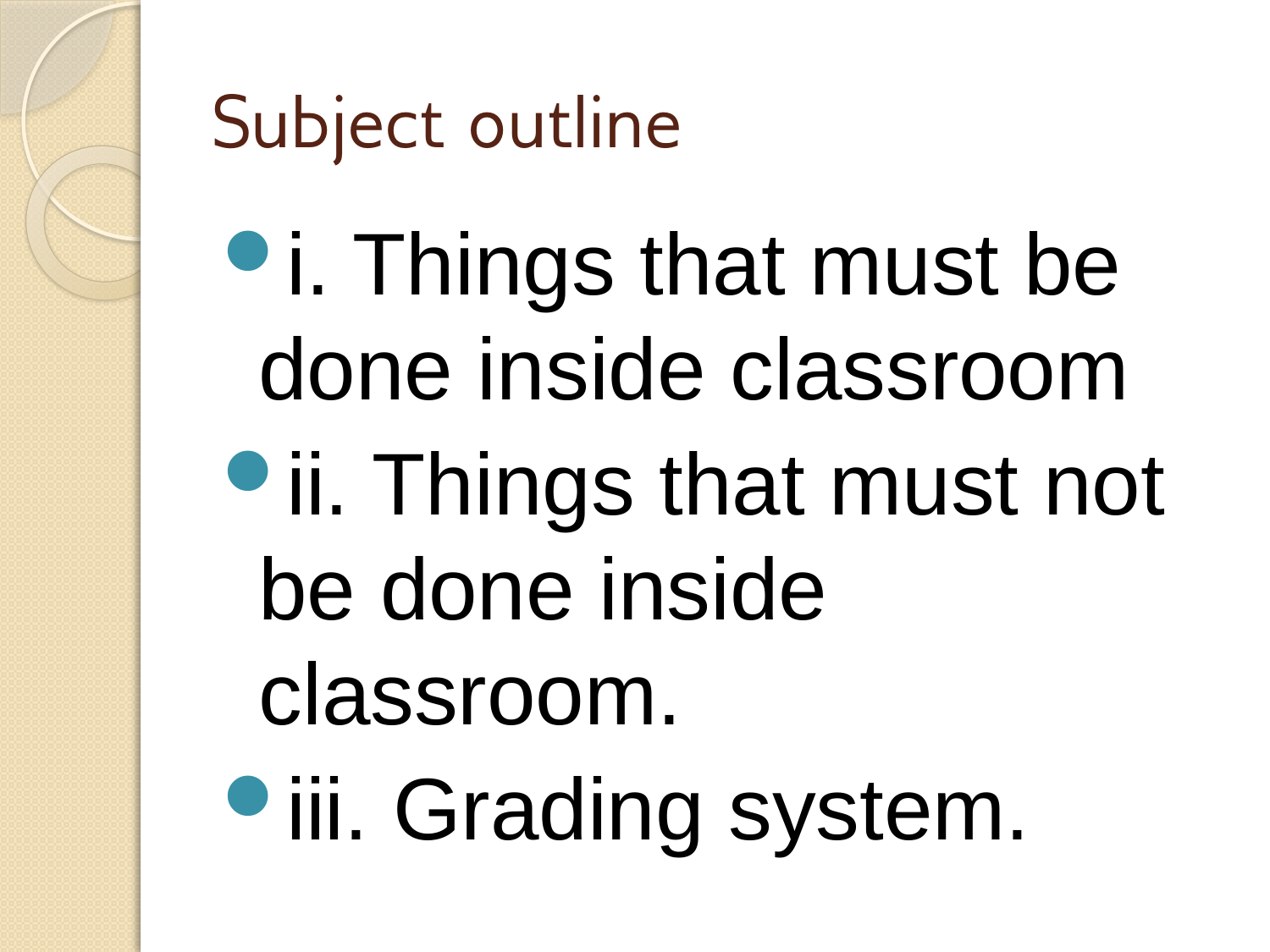

# Subject outline
i. Things that must be done inside classroom
ii. Things that must not be done inside classroom.
iii. Grading system.